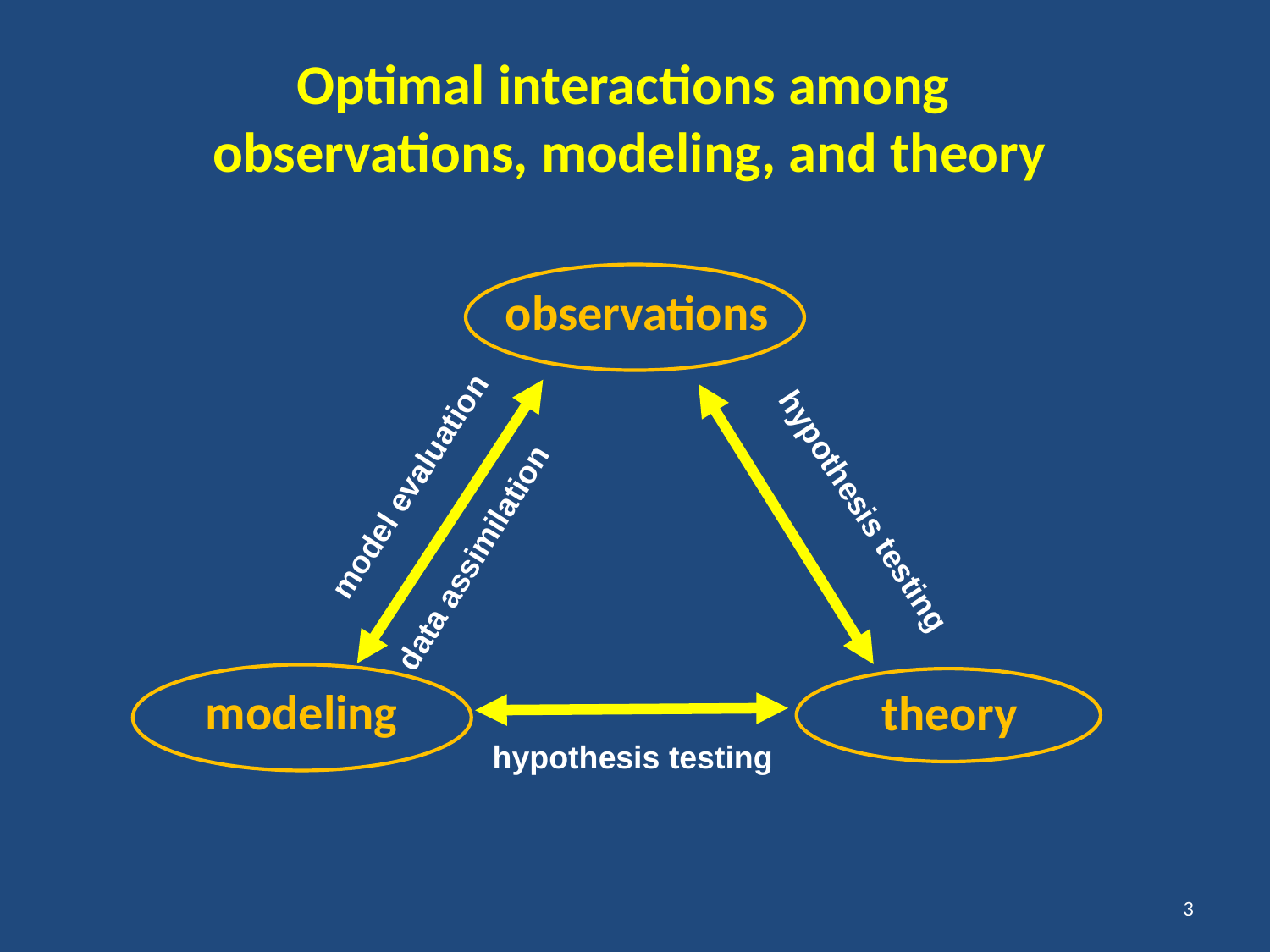

Optimal interactions among
observations, modeling, and theory

observations
model evaluation
hypothesis testing
data assimilation

modeling
theory
hypothesis testing
3